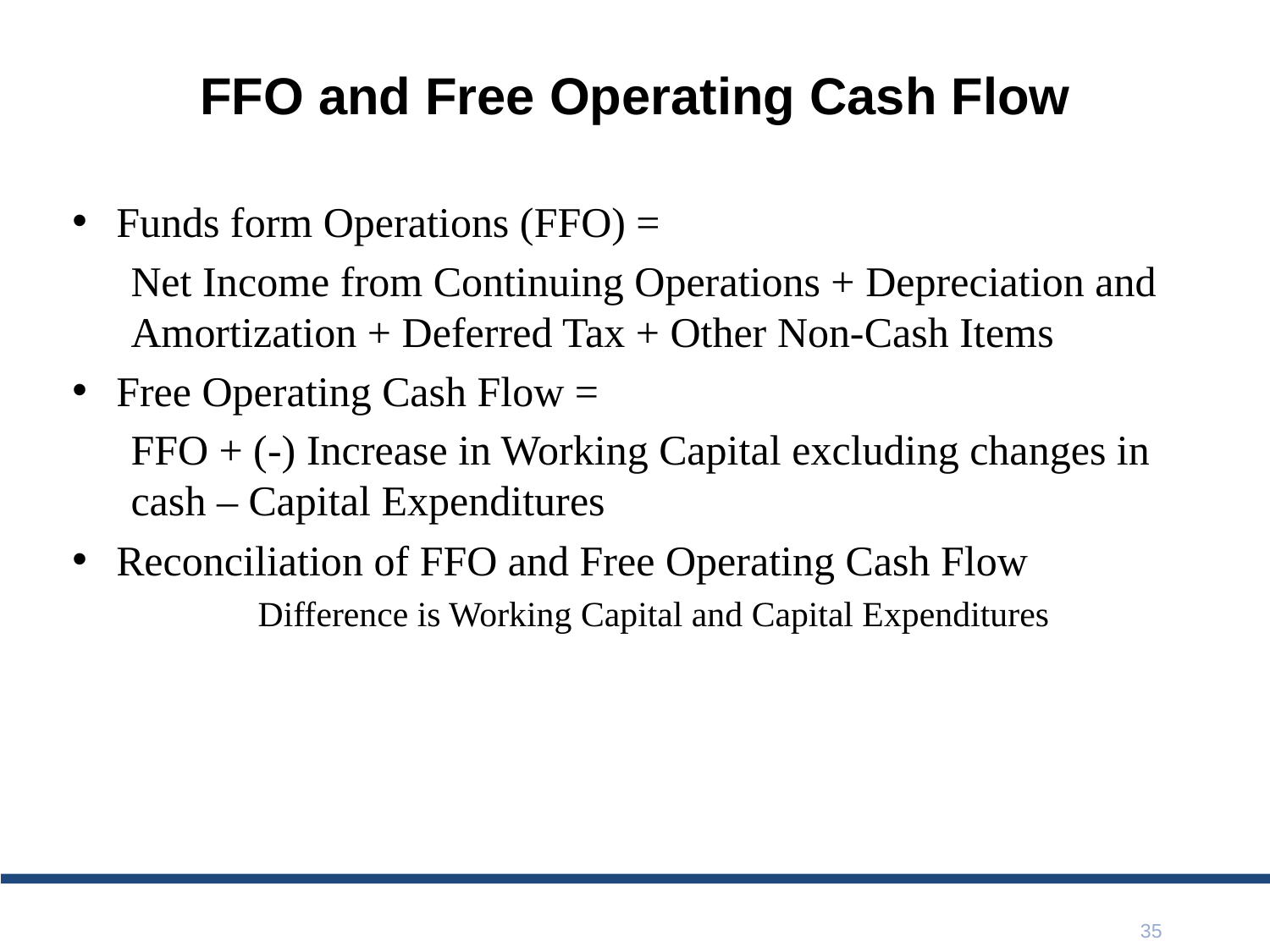

# FFO and Free Operating Cash Flow
Funds form Operations (FFO) =
Net Income from Continuing Operations + Depreciation and Amortization + Deferred Tax + Other Non-Cash Items
Free Operating Cash Flow =
FFO + (-) Increase in Working Capital excluding changes in cash – Capital Expenditures
Reconciliation of FFO and Free Operating Cash Flow
	Difference is Working Capital and Capital Expenditures
35